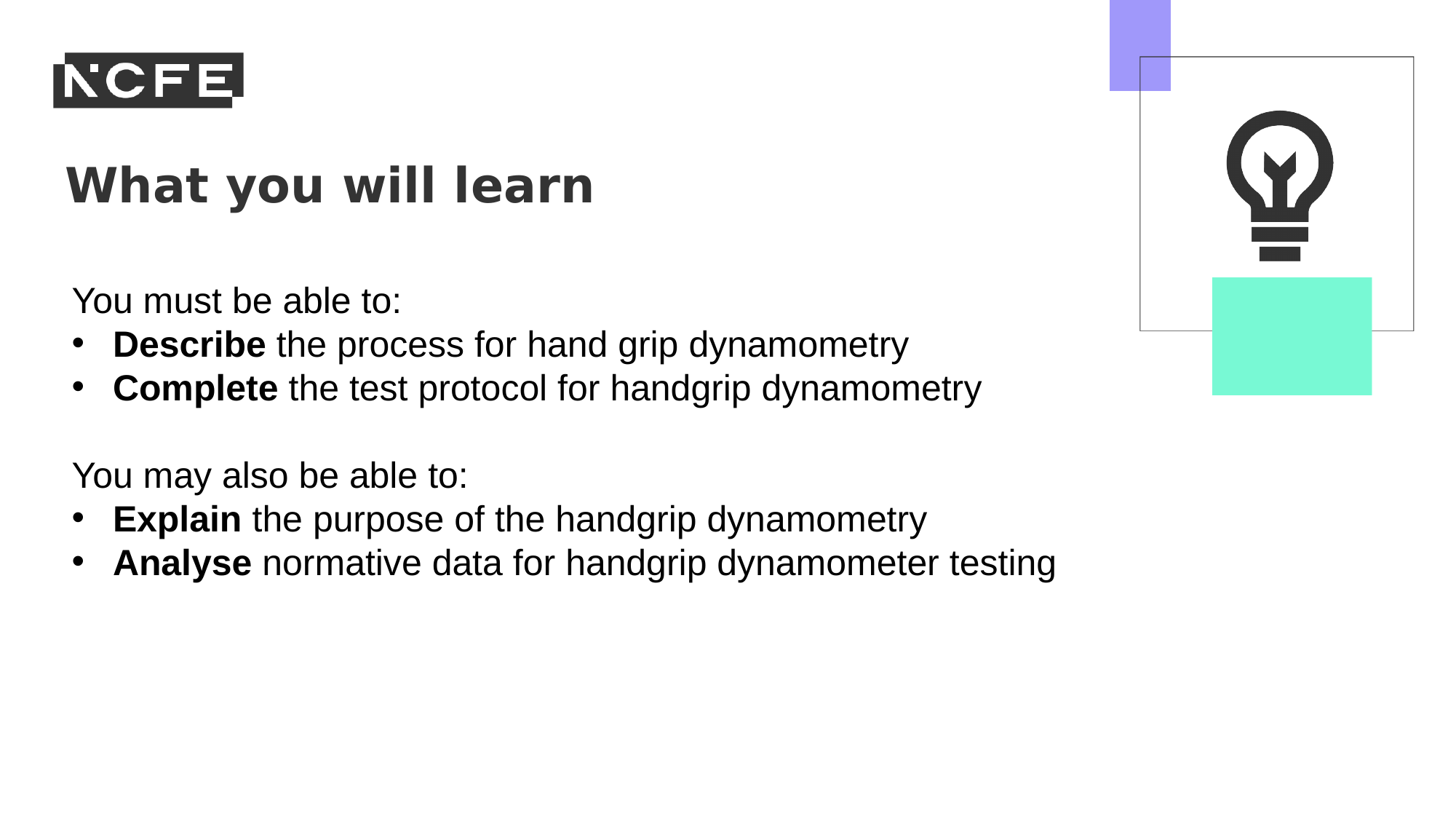

You must be able to:
Describe the process for hand grip dynamometry
Complete the test protocol for handgrip dynamometry

You may also be able to:
Explain the purpose of the handgrip dynamometry
Analyse normative data for handgrip dynamometer testing